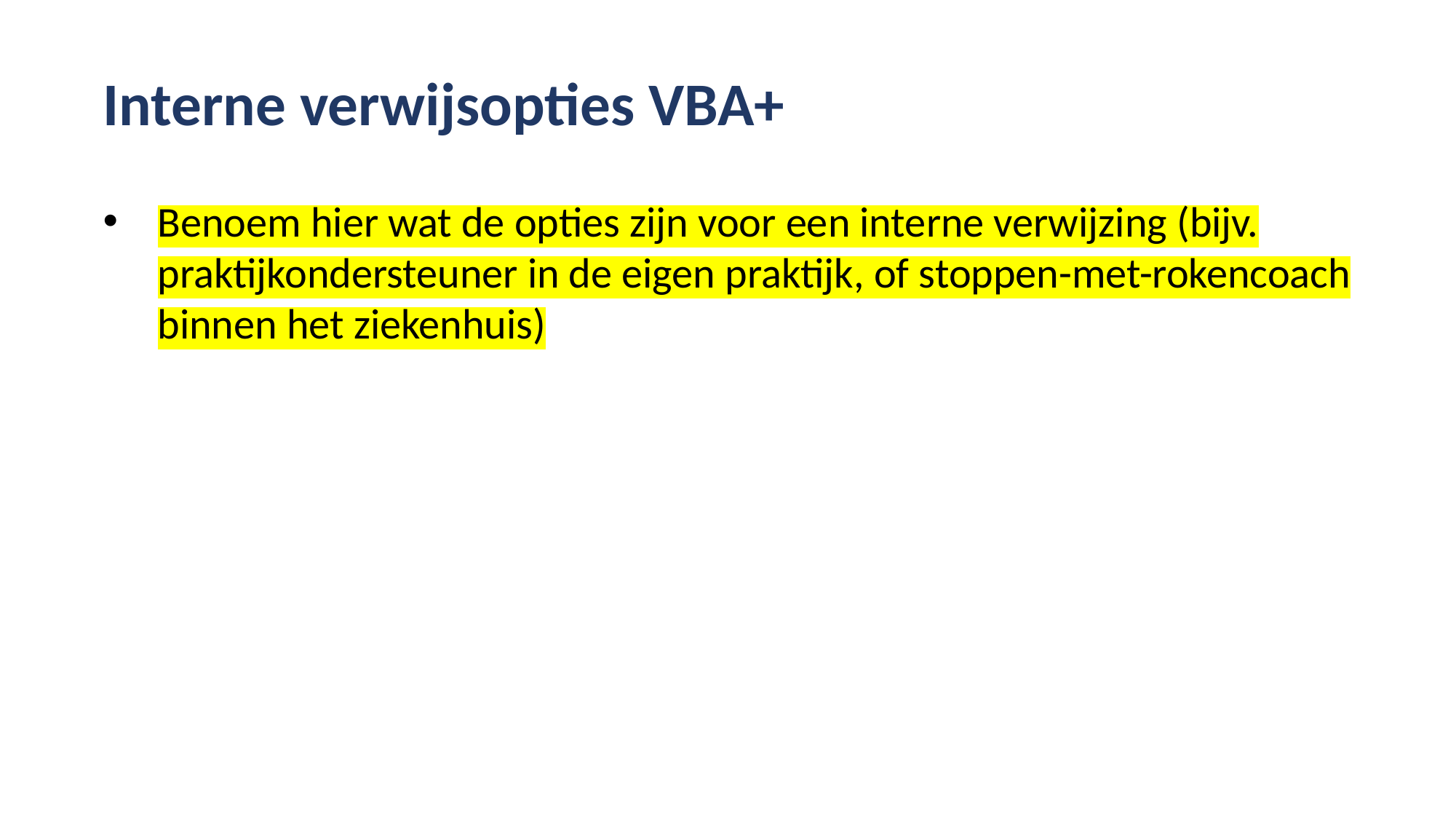

Interne verwijsopties VBA+
Benoem hier wat de opties zijn voor een interne verwijzing (bijv. praktijkondersteuner in de eigen praktijk, of stoppen-met-rokencoach binnen het ziekenhuis)